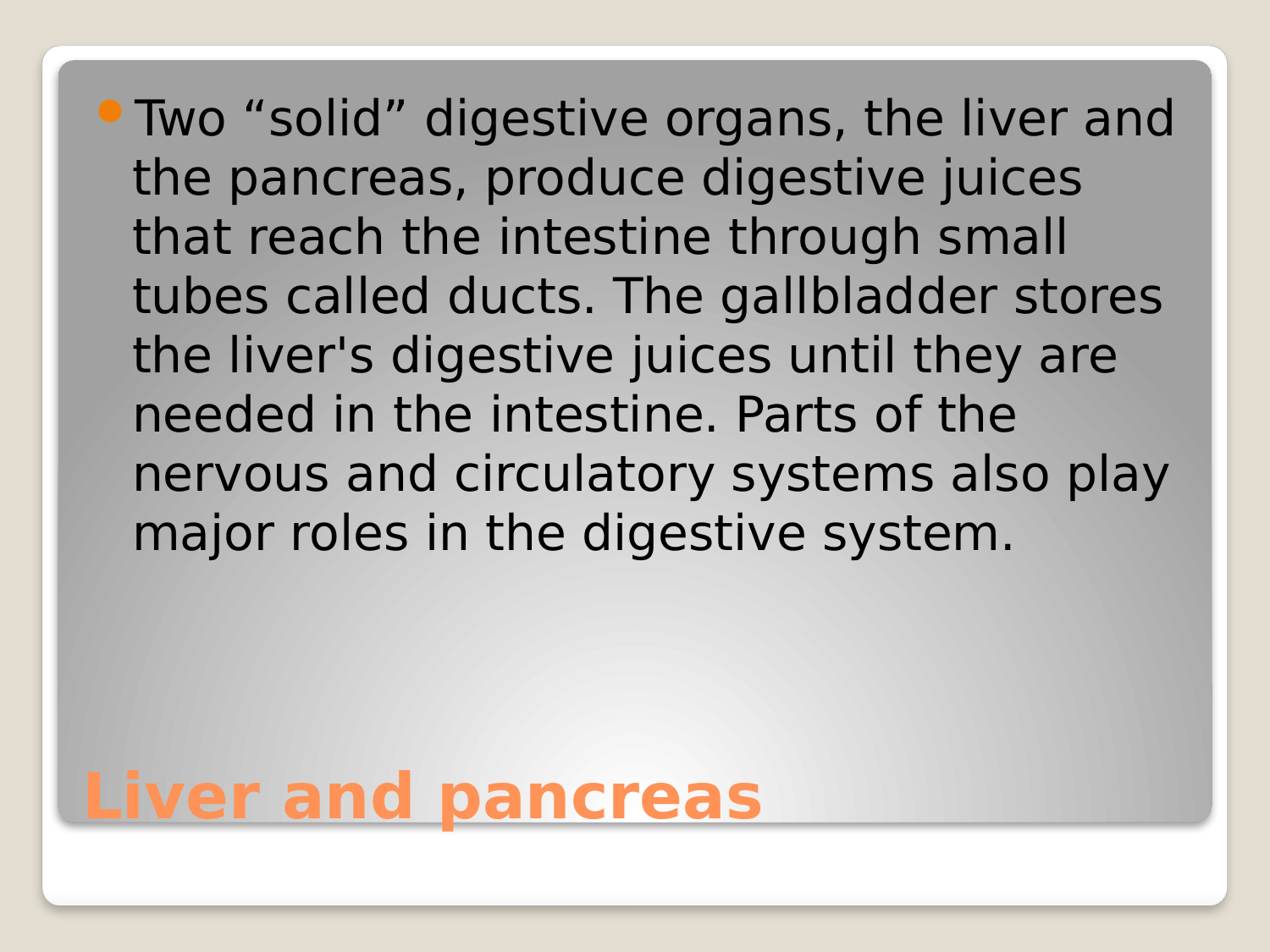

Two “solid” digestive organs, the liver and the pancreas, produce digestive juices that reach the intestine through small tubes called ducts. The gallbladder stores the liver's digestive juices until they are needed in the intestine. Parts of the nervous and circulatory systems also play major roles in the digestive system.
# Liver and pancreas